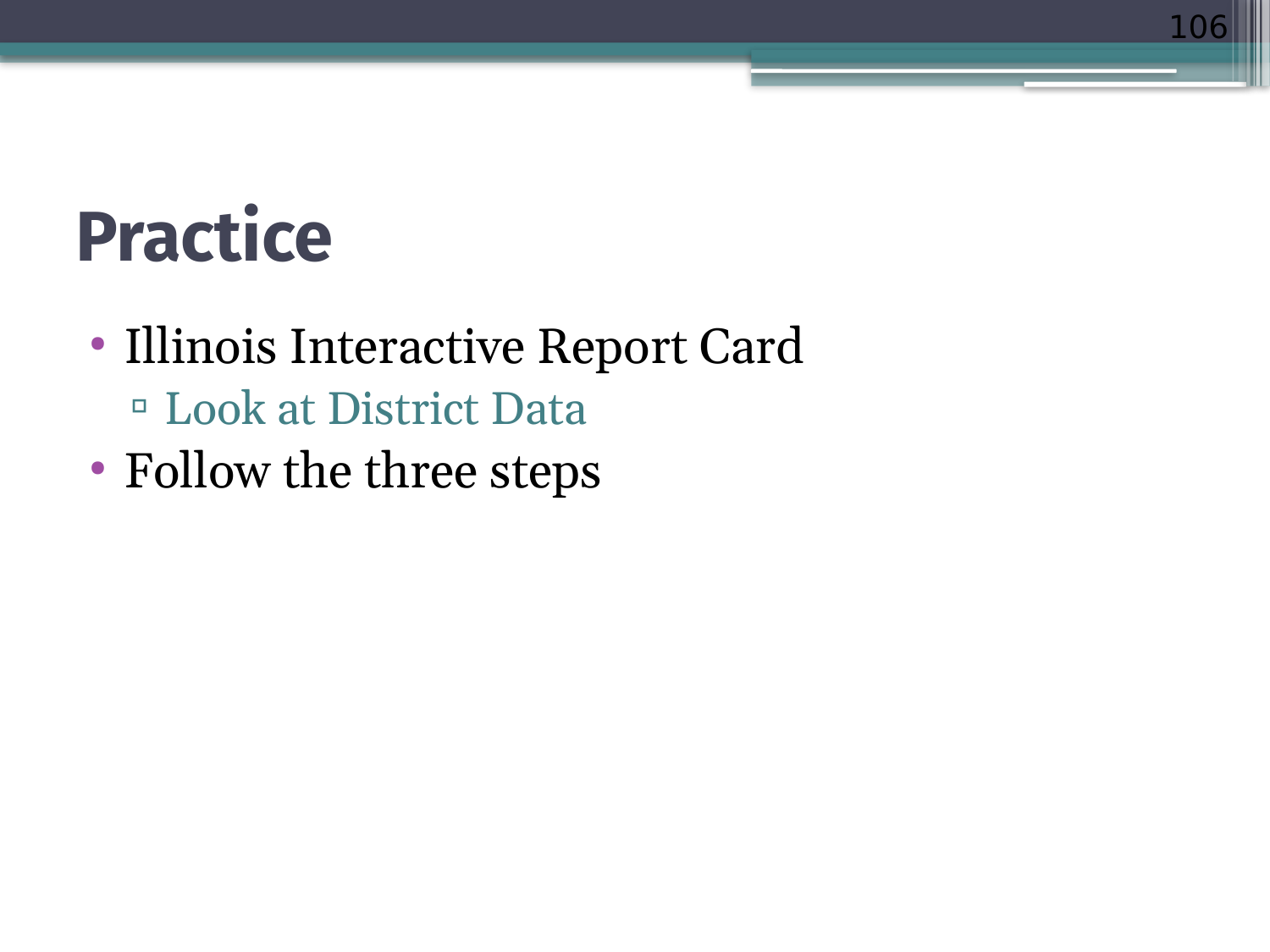

106
# Practice
Illinois Interactive Report Card
Look at District Data
Follow the three steps